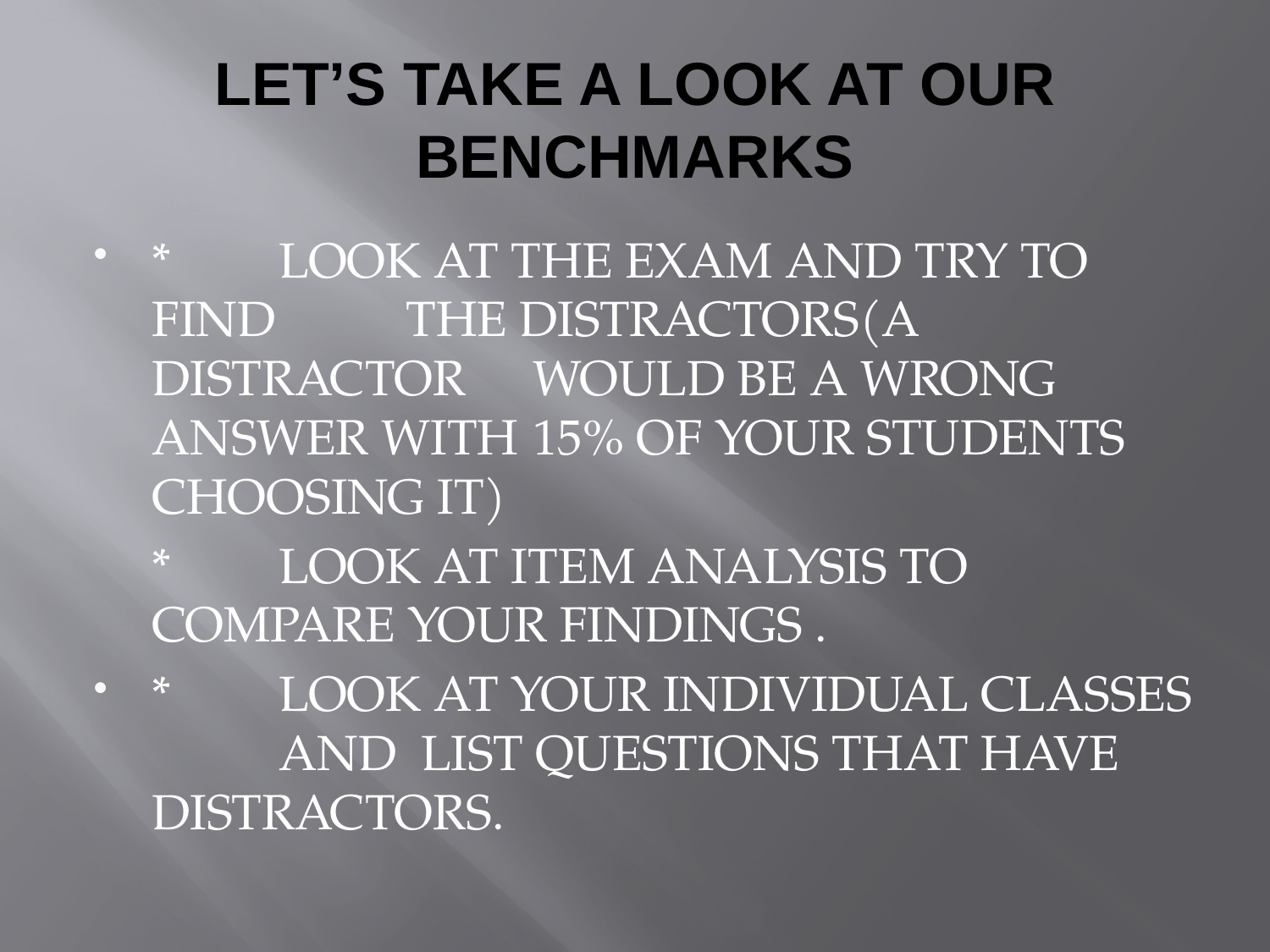

# LET’S TAKE A LOOK AT OUR BENCHMARKS
*	LOOK AT THE EXAM AND TRY TO FIND 	THE DISTRACTORS(A DISTRACTOR 	WOULD BE A WRONG ANSWER WITH 	15% OF YOUR STUDENTS CHOOSING IT)
	*	LOOK AT ITEM ANALYSIS TO   	COMPARE YOUR FINDINGS .
*	LOOK AT YOUR INDIVIDUAL CLASSES 	AND  LIST QUESTIONS THAT HAVE 	DISTRACTORS.